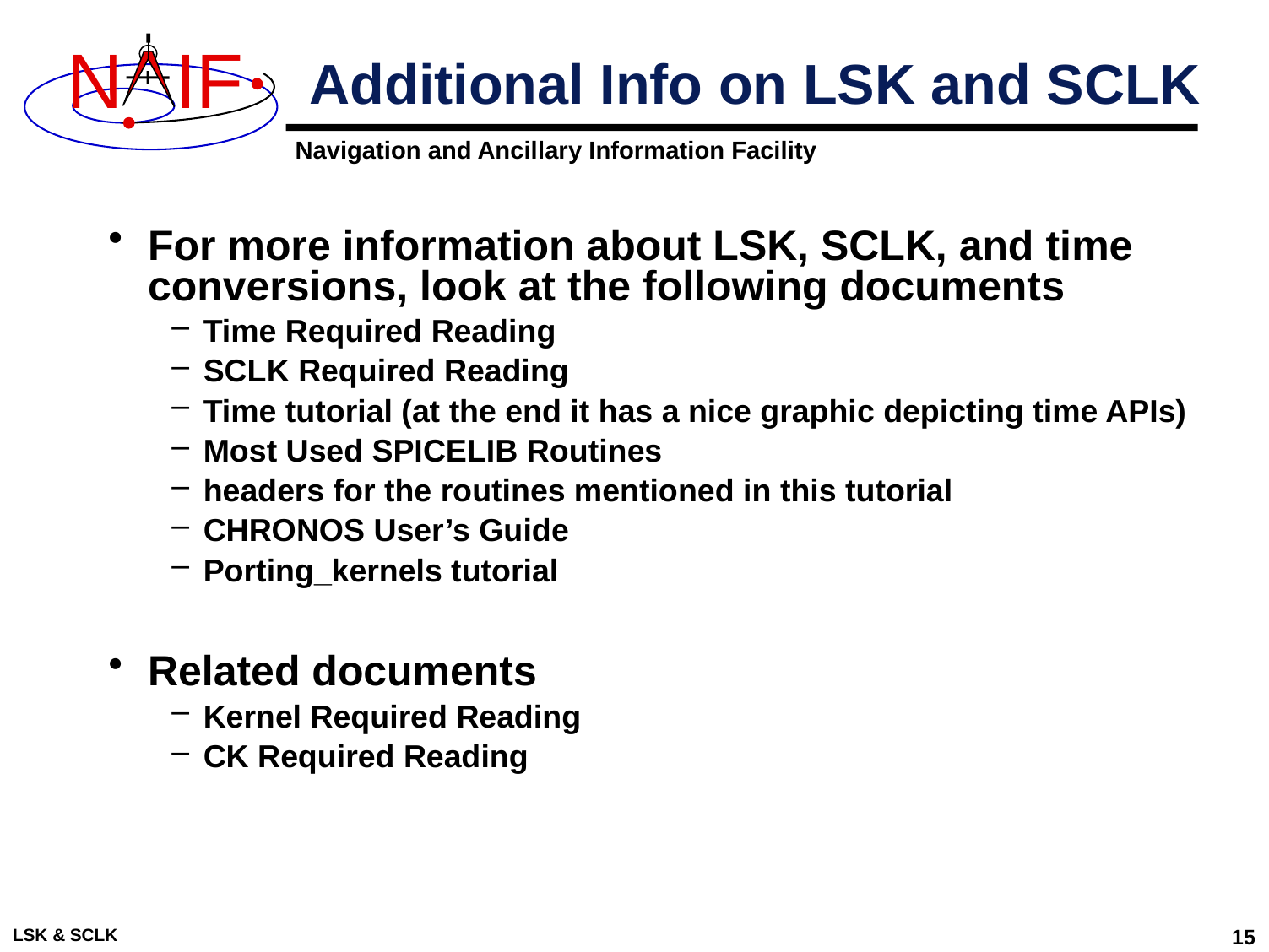

# Additional Info on LSK and SCLK
For more information about LSK, SCLK, and time conversions, look at the following documents
Time Required Reading
SCLK Required Reading
Time tutorial (at the end it has a nice graphic depicting time APIs)
Most Used SPICELIB Routines
headers for the routines mentioned in this tutorial
CHRONOS User’s Guide
Porting_kernels tutorial

Related documents
Kernel Required Reading
CK Required Reading
LSK & SCLK
15